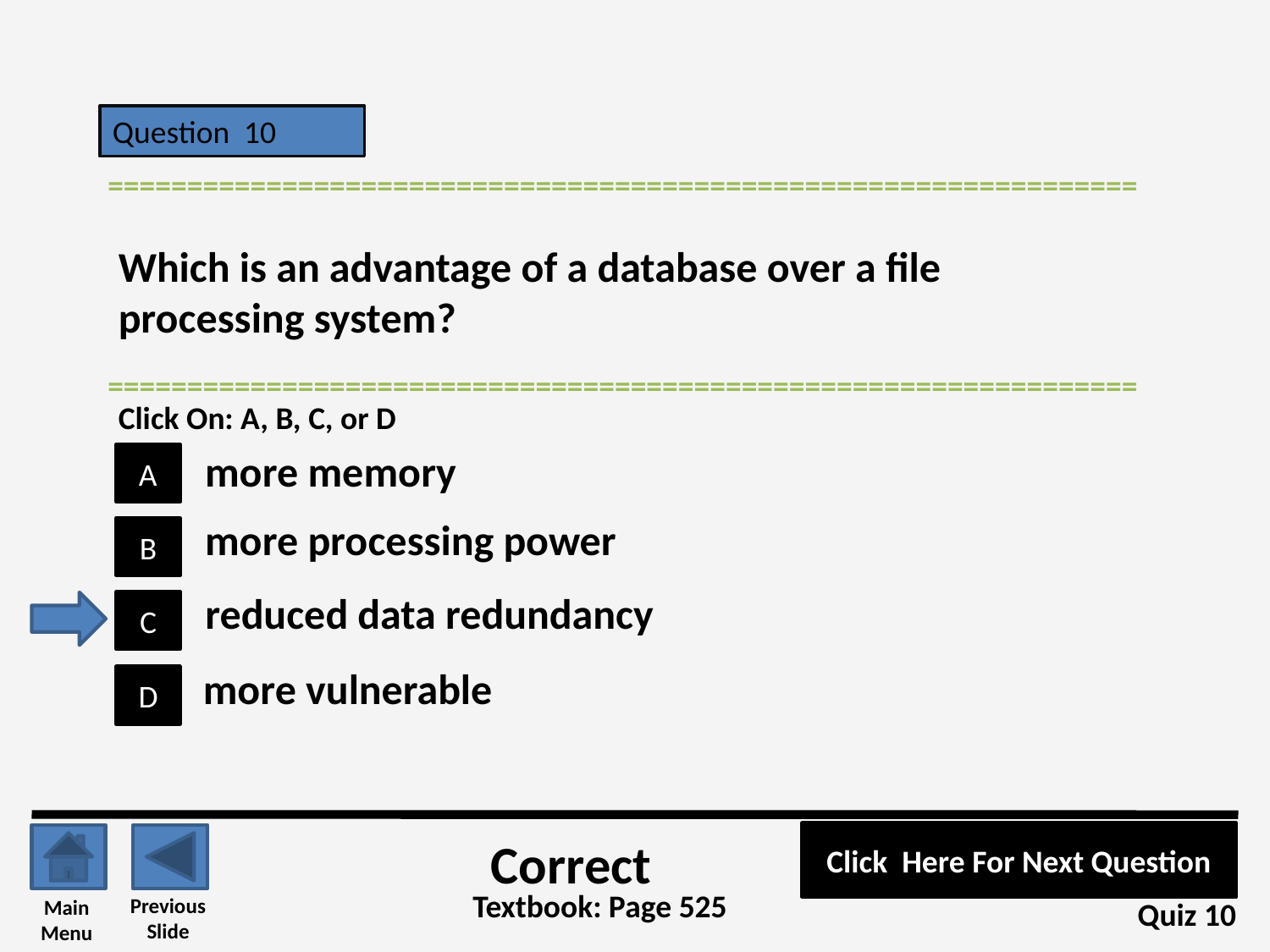

Question  10
=================================================================
Which is an advantage of a database over a file processing system?
=================================================================
Click On: A, B, C, or D
more memory
A

more processing power
B

reduced data redundancy
C

more vulnerable
D
Click  Here For Next Question

Correct
Textbook: Page 525
Previous
Slide
Main
Menu
Quiz 10